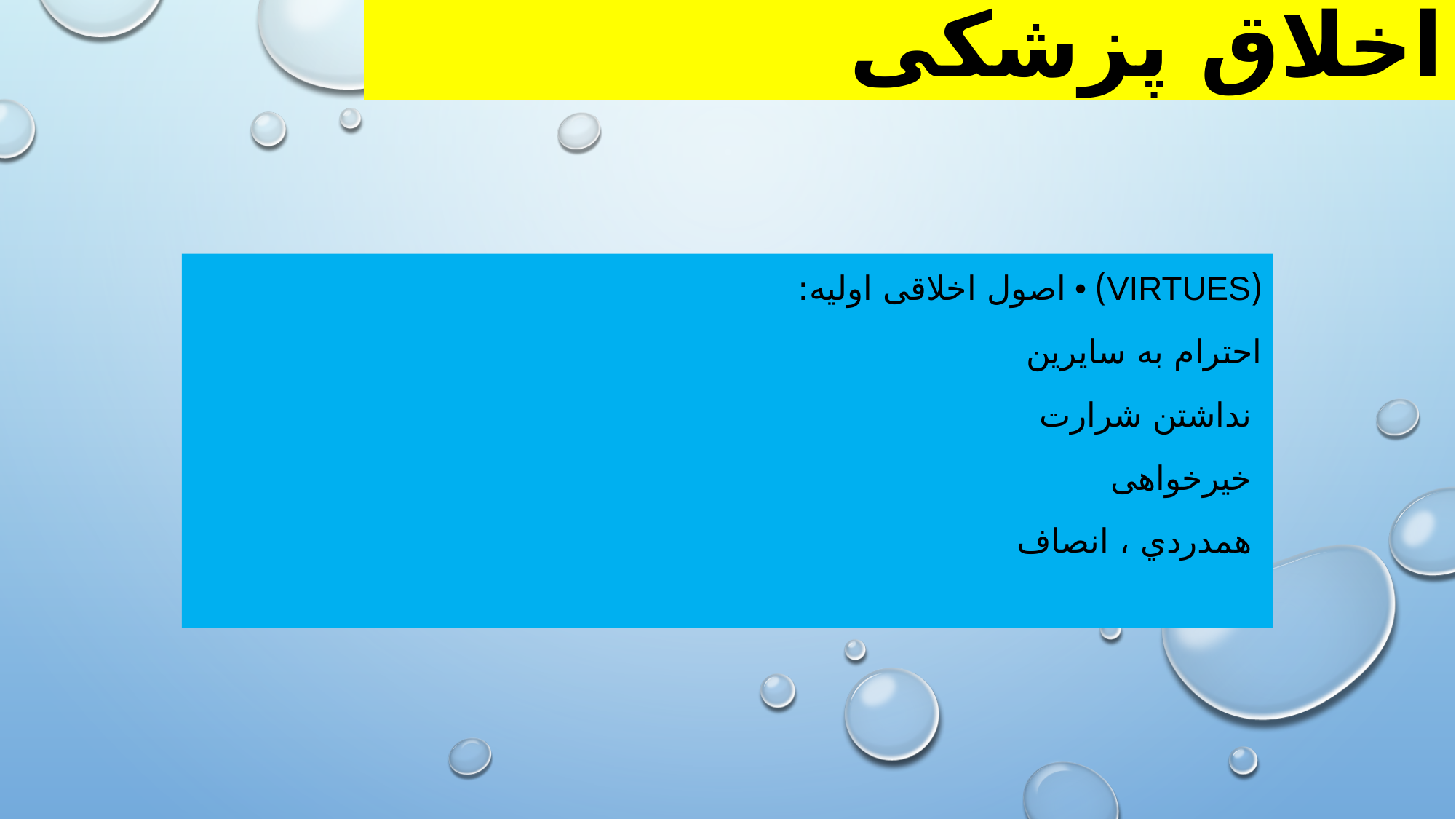

# اخلاق پزشکی
(VIRTUES) • اصول اخلاقی اولیه:
احترام به سایرین
 نداشتن شرارت
 خیرخواهی
 همدردي ، انصاف